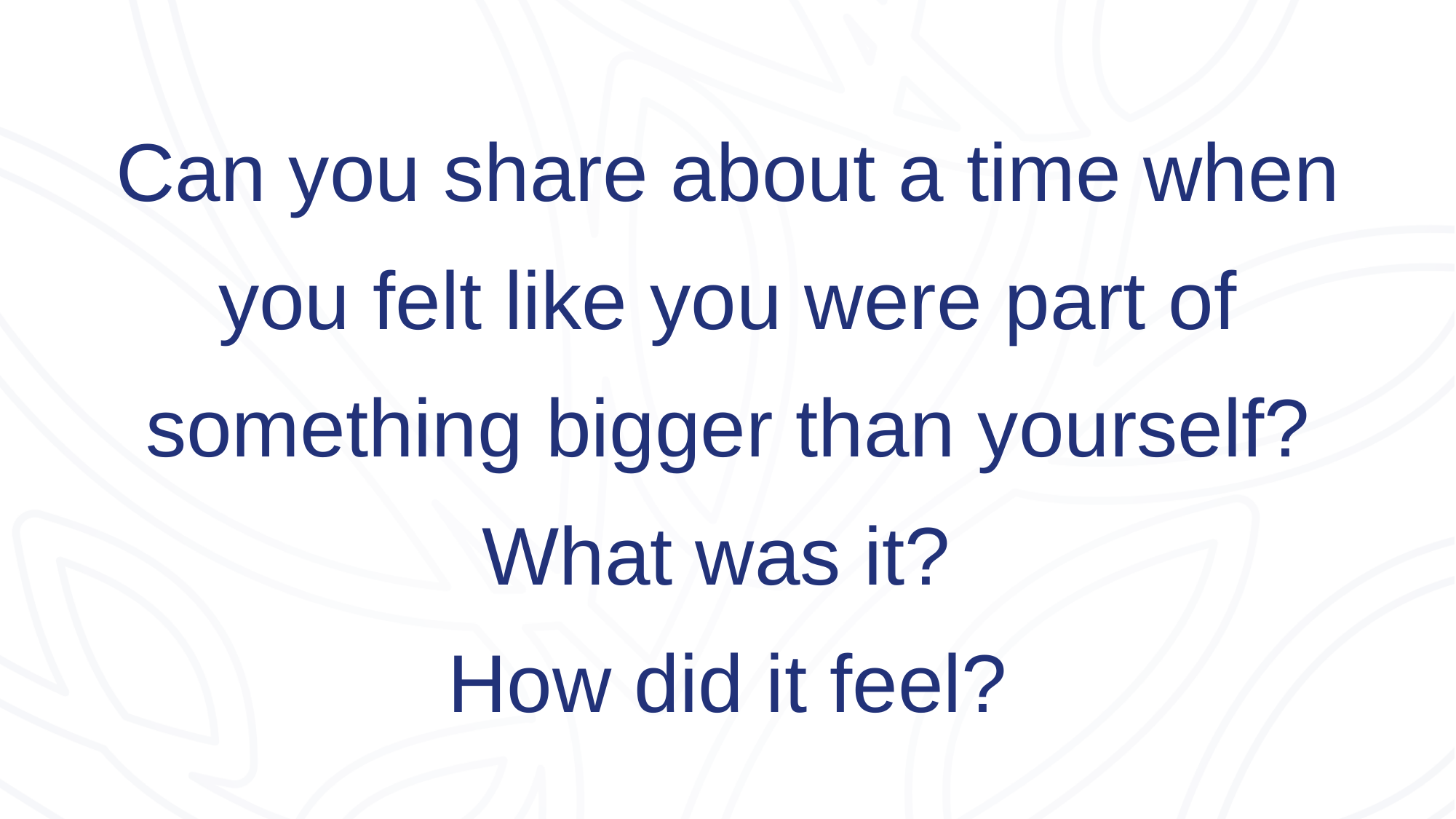

# Can you share about a time when you felt like you were part of something bigger than yourself? What was it? How did it feel?